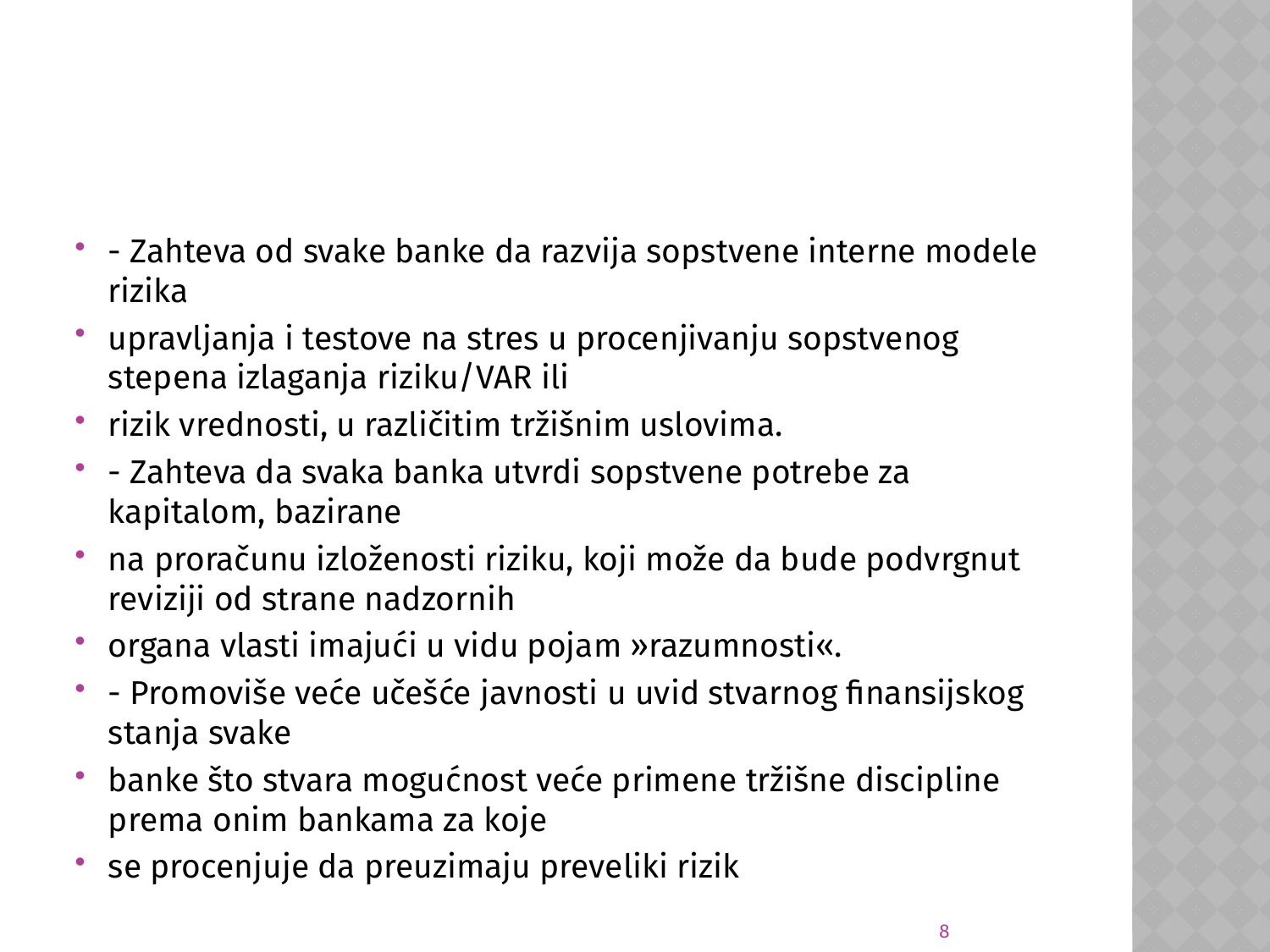

#
- Zahteva od svake banke da razvija sopstvene interne modele rizika
upravljanja i testove na stres u procenjivanju sopstvenog stepena izlaganja riziku/VAR ili
rizik vrednosti, u različitim tržišnim uslovima.
- Zahteva da svaka banka utvrdi sopstvene potrebe za kapitalom, bazirane
na proračunu izloženosti riziku, koji može da bude podvrgnut reviziji od strane nadzornih
organa vlasti imajući u vidu pojam »razumnosti«.
- Promoviše veće učešće javnosti u uvid stvarnog finansijskog stanja svake
banke što stvara mogućnost veće primene tržišne discipline prema onim bankama za koje
se procenjuje da preuzimaju preveliki rizik

8